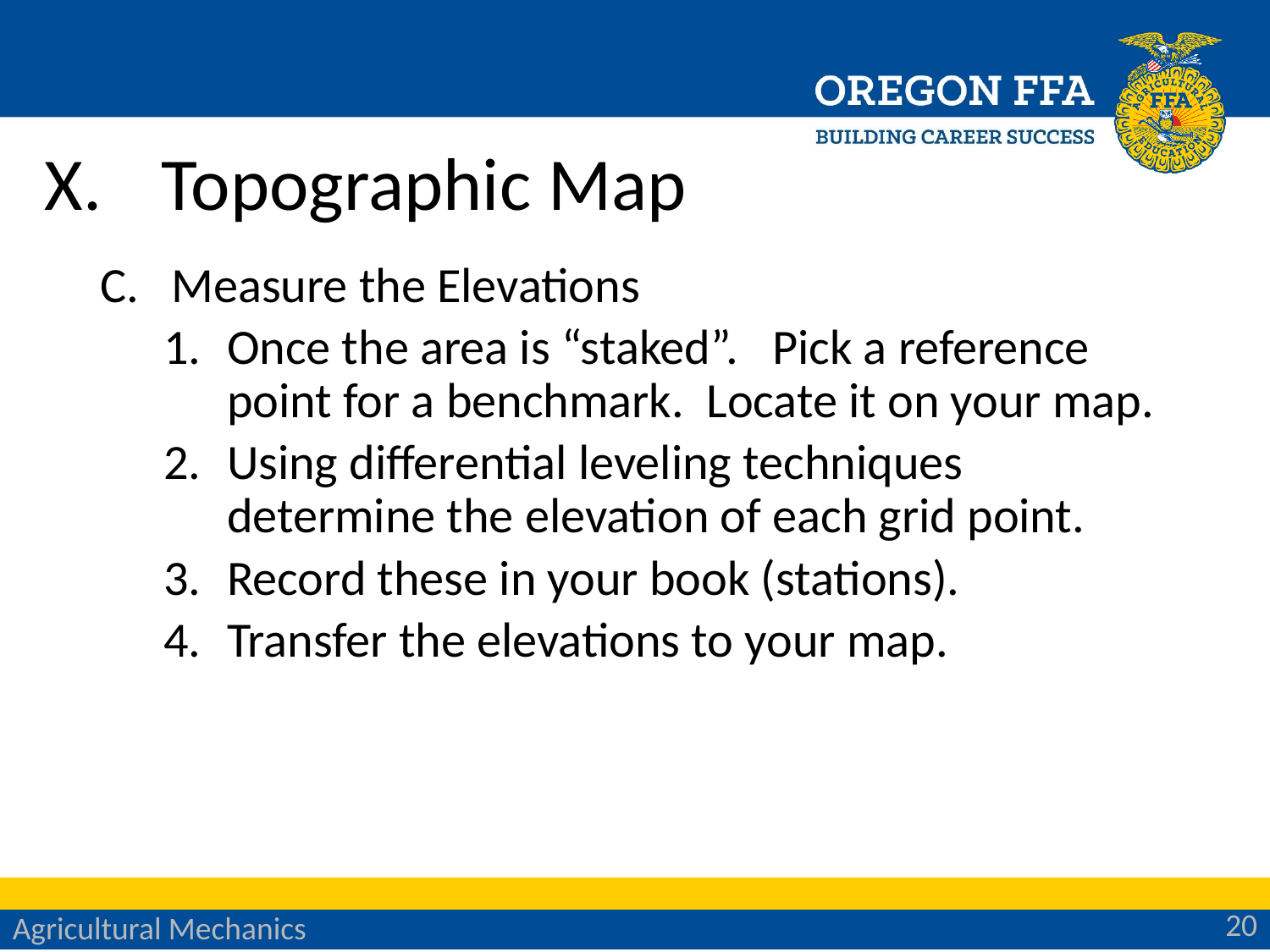

Topographic Map
Measure the Elevations
Once the area is “staked”.   Pick a reference point for a benchmark.  Locate it on your map.
Using differential leveling techniques determine the elevation of each grid point.
Record these in your book (stations).
Transfer the elevations to your map.
20
Agricultural Mechanics